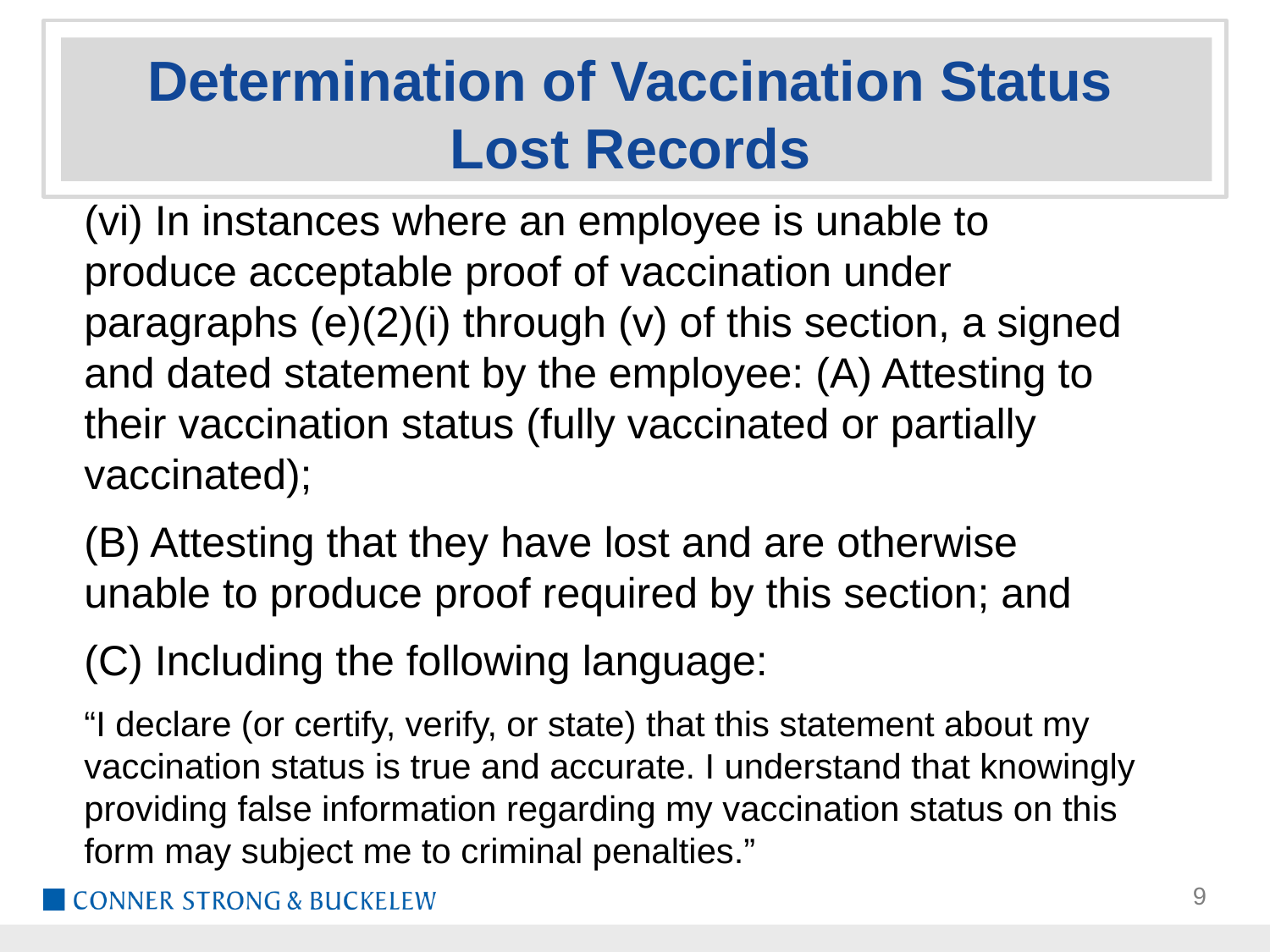

# Determination of Vaccination Status Lost Records
(vi) In instances where an employee is unable to produce acceptable proof of vaccination under paragraphs (e)(2)(i) through (v) of this section, a signed and dated statement by the employee: (A) Attesting to their vaccination status (fully vaccinated or partially vaccinated);
(B) Attesting that they have lost and are otherwise unable to produce proof required by this section; and
(C) Including the following language:
“I declare (or certify, verify, or state) that this statement about my vaccination status is true and accurate. I understand that knowingly providing false information regarding my vaccination status on this form may subject me to criminal penalties.”